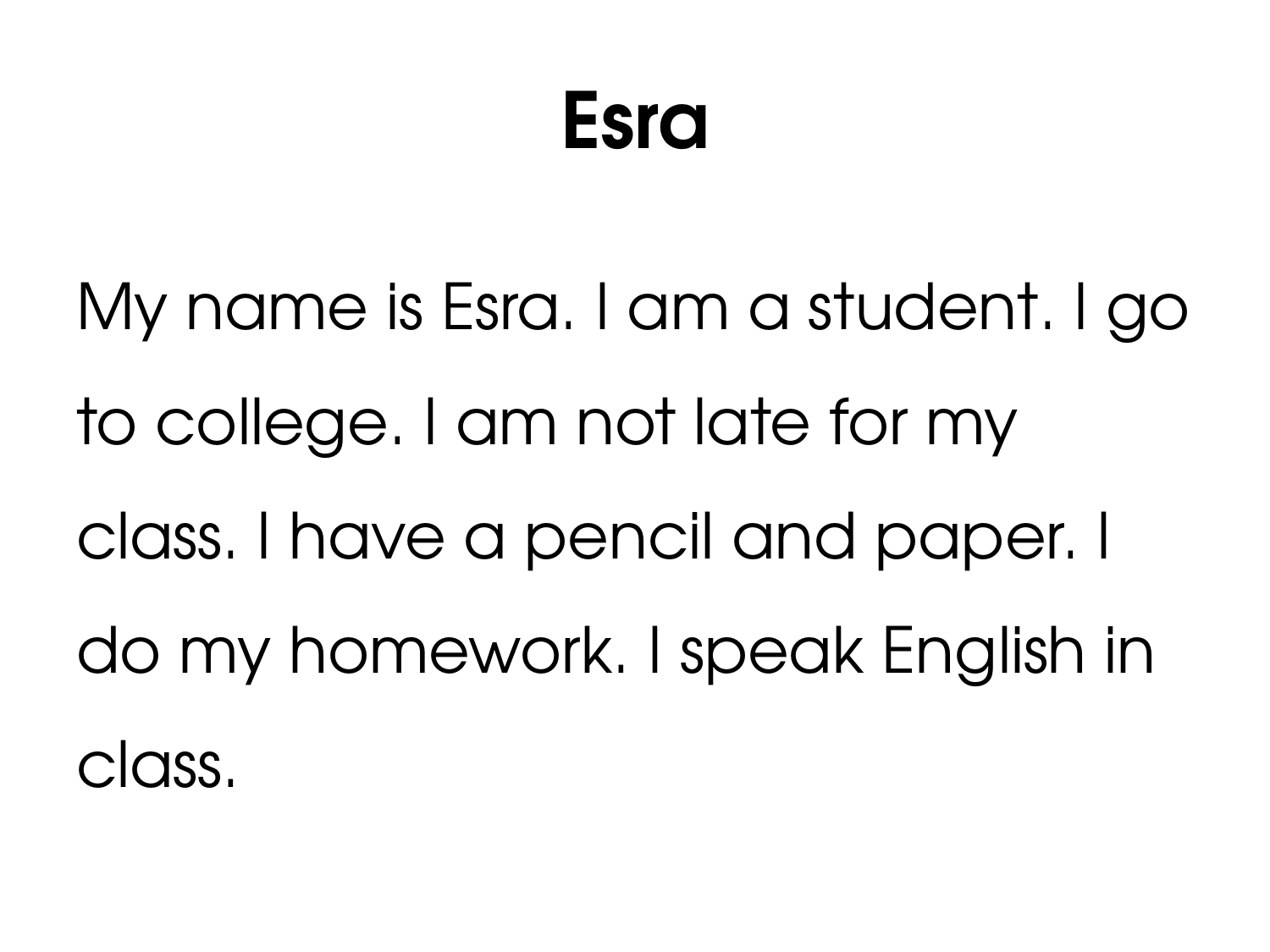

# Esra
My name is Esra. I am a student. I go to college. I am not late for my class. I have a pencil and paper. I do my homework. I speak English in class.